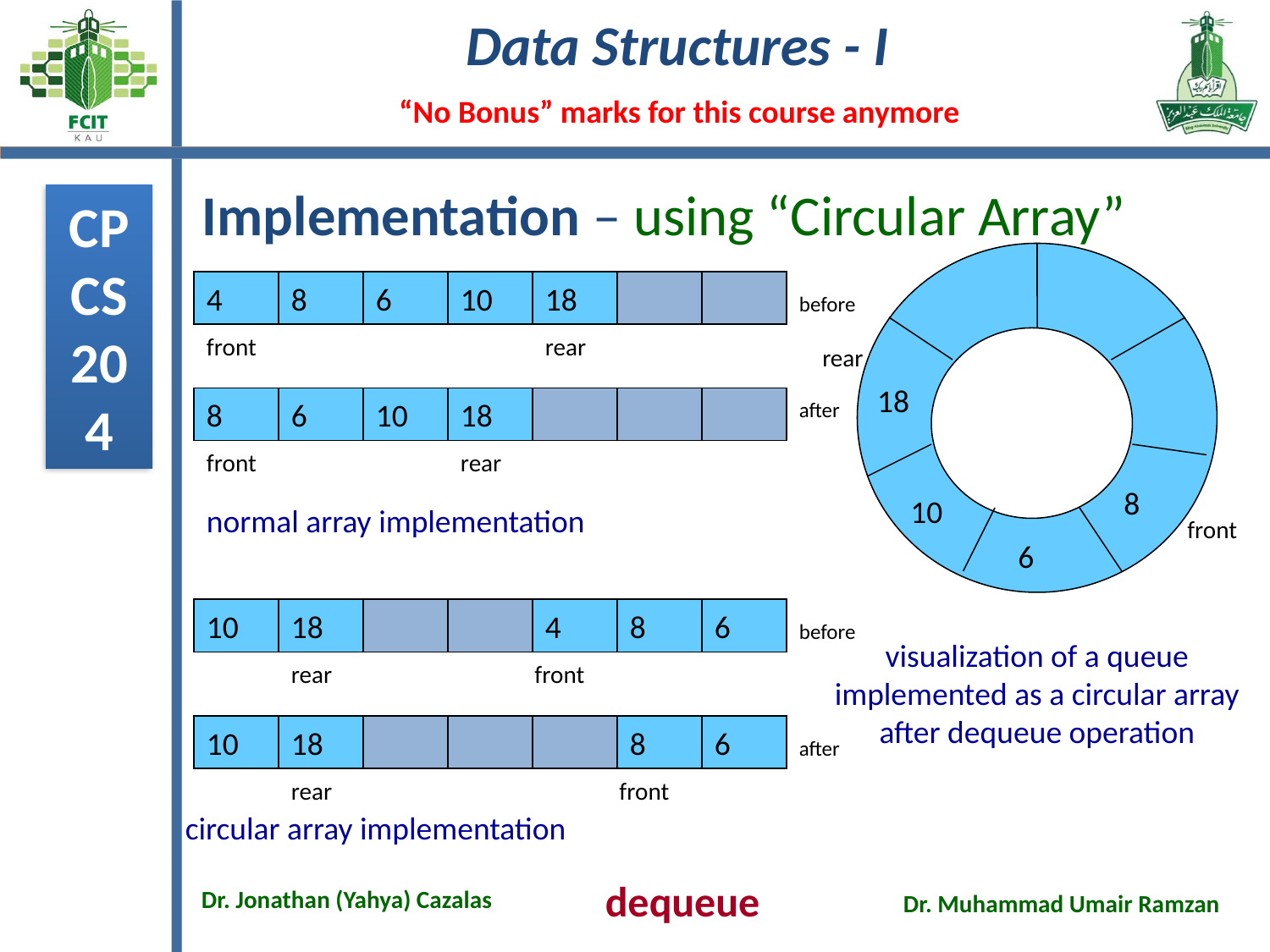

#
Implementation – using “Circular Array”

rear
8
front
6
visualization of a queue
implemented as a circular array
after dequeue operation
10
18

4
8
6
10
18

front
rear
before
normal array implementation

8
6
10
18

after
front
rear

10
18

4
8
6
before
rear
front
circular array implementation
10
18

8
6
after
rear
front
dequeue